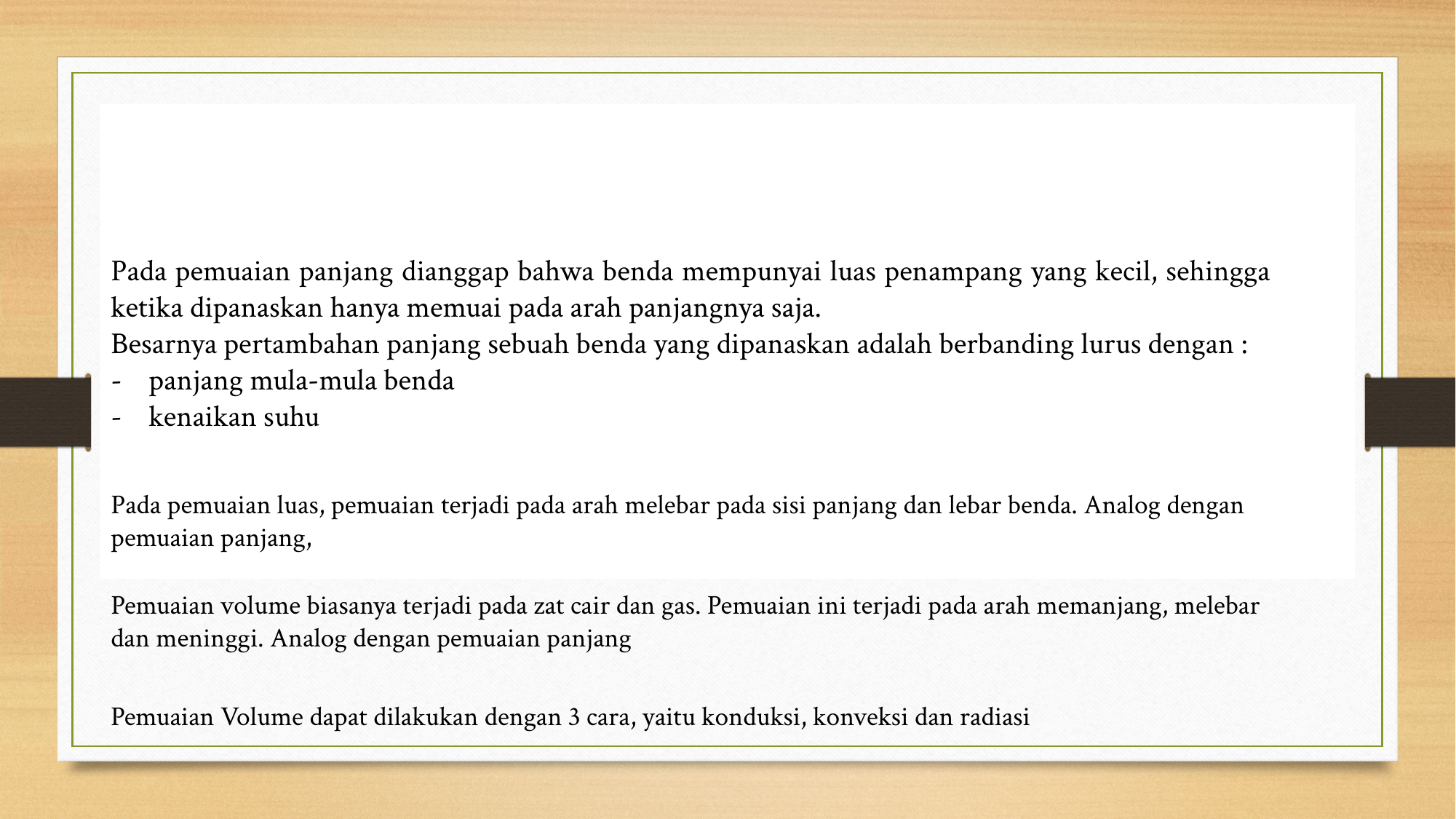

# Pemuaian Panjang, Luas, dan Volume
Pada pemuaian panjang dianggap bahwa benda mempunyai luas penampang yang kecil, sehingga ketika dipanaskan hanya memuai pada arah panjangnya saja.
Besarnya pertambahan panjang sebuah benda yang dipanaskan adalah berbanding lurus dengan :
-    panjang mula-mula benda
-    kenaikan suhu
Pada pemuaian luas, pemuaian terjadi pada arah melebar pada sisi panjang dan lebar benda. Analog dengan pemuaian panjang,
Pemuaian volume biasanya terjadi pada zat cair dan gas. Pemuaian ini terjadi pada arah memanjang, melebar dan meninggi. Analog dengan pemuaian panjang
Pemuaian Volume dapat dilakukan dengan 3 cara, yaitu konduksi, konveksi dan radiasi